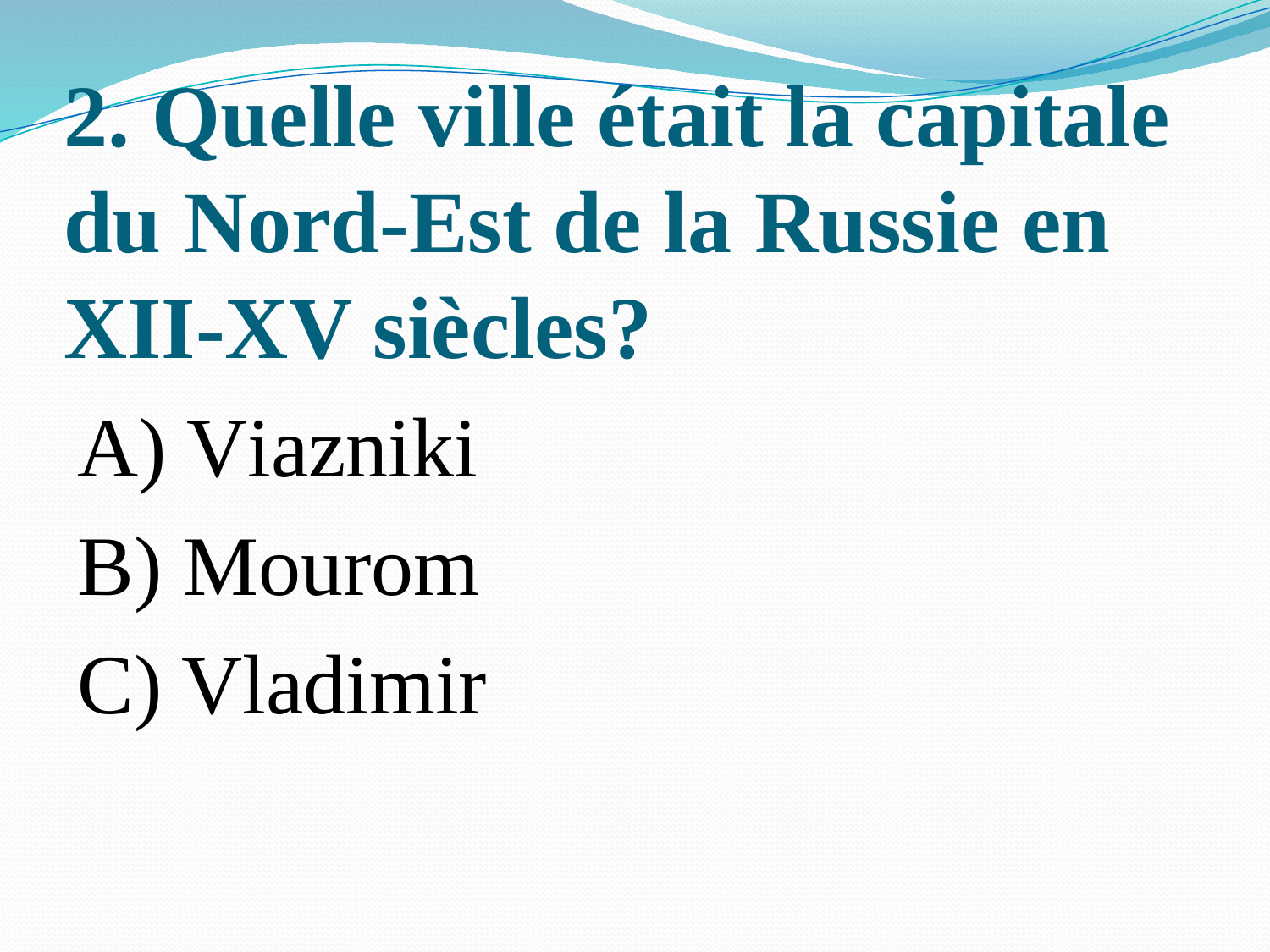

# 2. Quelle ville était la capitale du Nord-Est de la Russie en XII-XV siècles?
A) Viazniki
B) Mourom
C) Vladimir